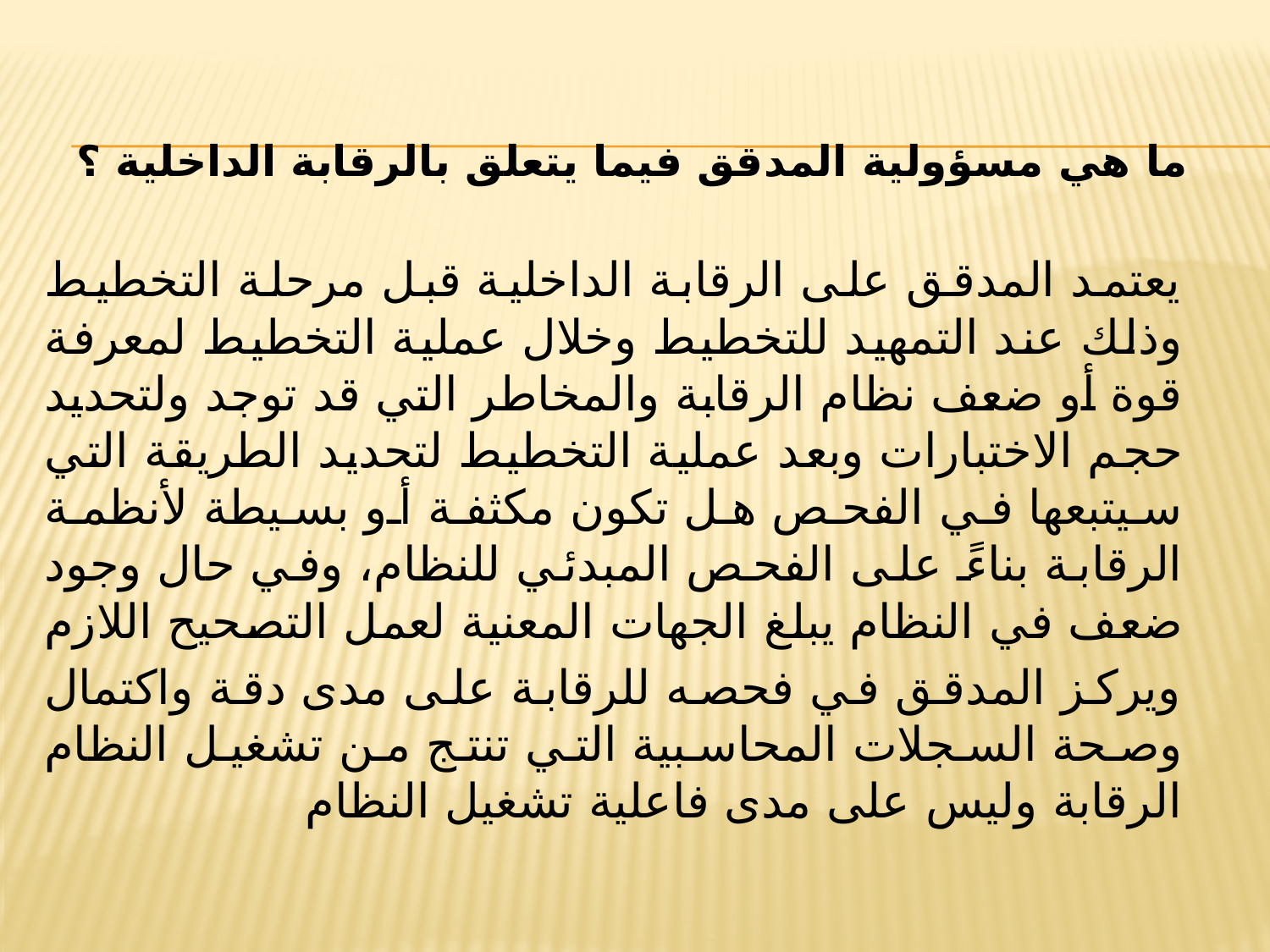

# ما هي مسؤولية المدقق فيما يتعلق بالرقابة الداخلية ؟
   يعتمد المدقق على الرقابة الداخلية قبل مرحلة التخطيط وذلك عند التمهيد للتخطيط وخلال عملية التخطيط لمعرفة قوة أو ضعف نظام الرقابة والمخاطر التي قد توجد ولتحديد حجم الاختبارات وبعد عملية التخطيط لتحديد الطريقة التي سيتبعها في الفحص هل تكون مكثفة أو بسيطة لأنظمة الرقابة بناءً على الفحص المبدئي للنظام، وفي حال وجود ضعف في النظام يبلغ الجهات المعنية لعمل التصحيح اللازم
   ويركز المدقق في فحصه للرقابة على مدى دقة واكتمال وصحة السجلات المحاسبية التي تنتج من تشغيل النظام الرقابة وليس على مدى فاعلية تشغيل النظام